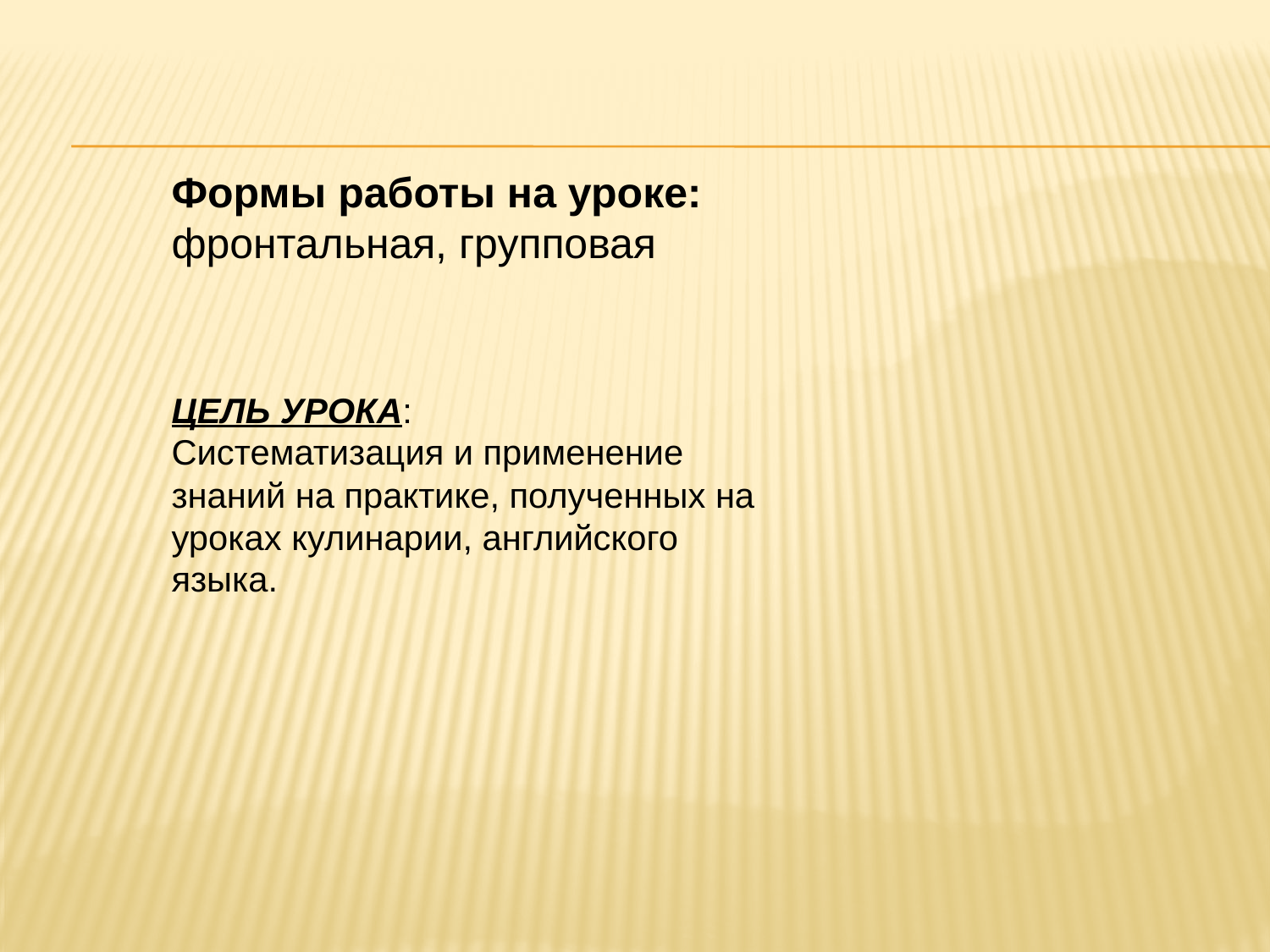

Формы работы на уроке:
фронтальная, групповая
ЦЕЛЬ УРОКА:
Систематизация и применение знаний на практике, полученных на уроках кулинарии, английского языка.